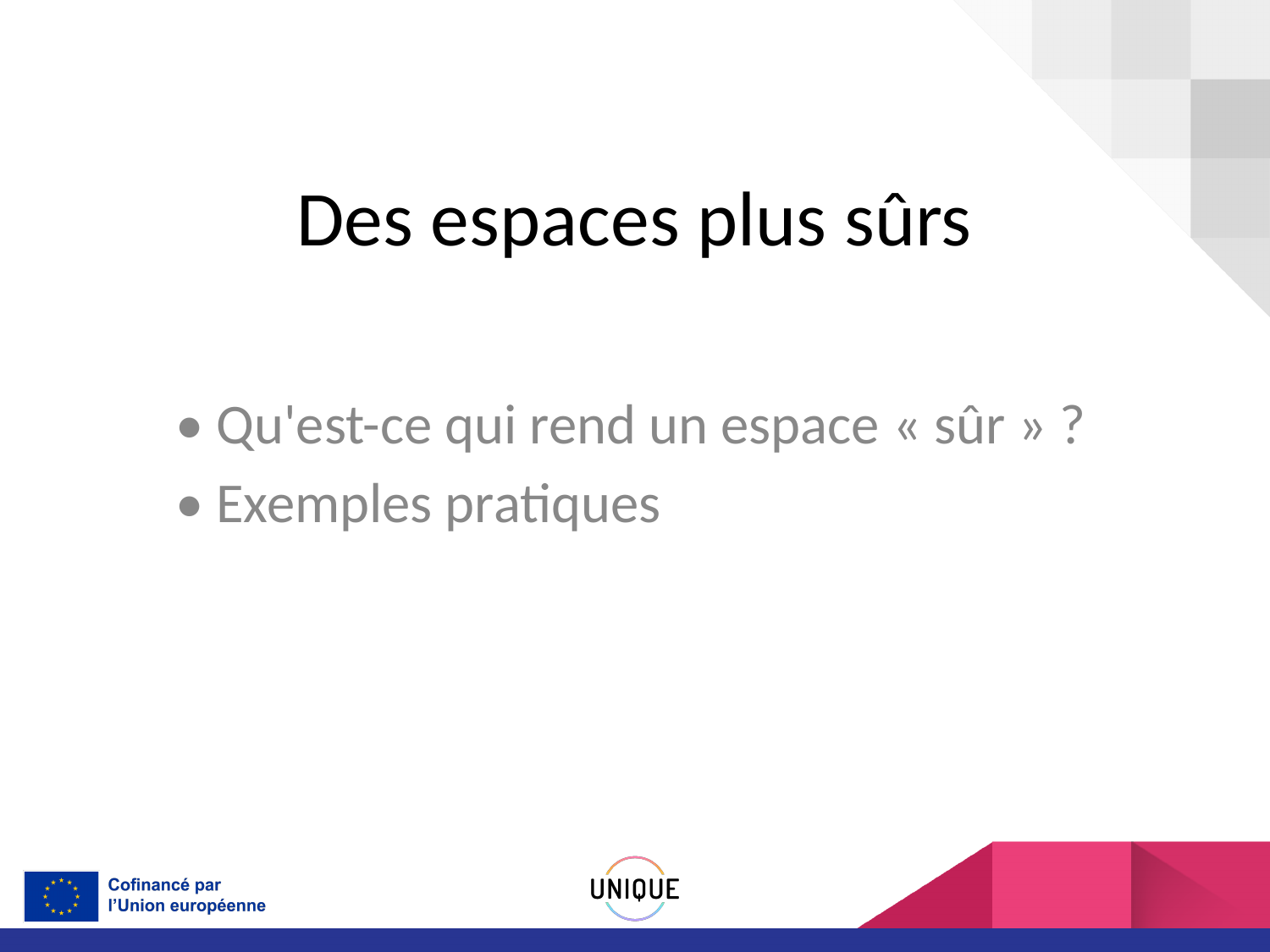

# Des espaces plus sûrs
• Qu'est-ce qui rend un espace « sûr » ?
• Exemples pratiques